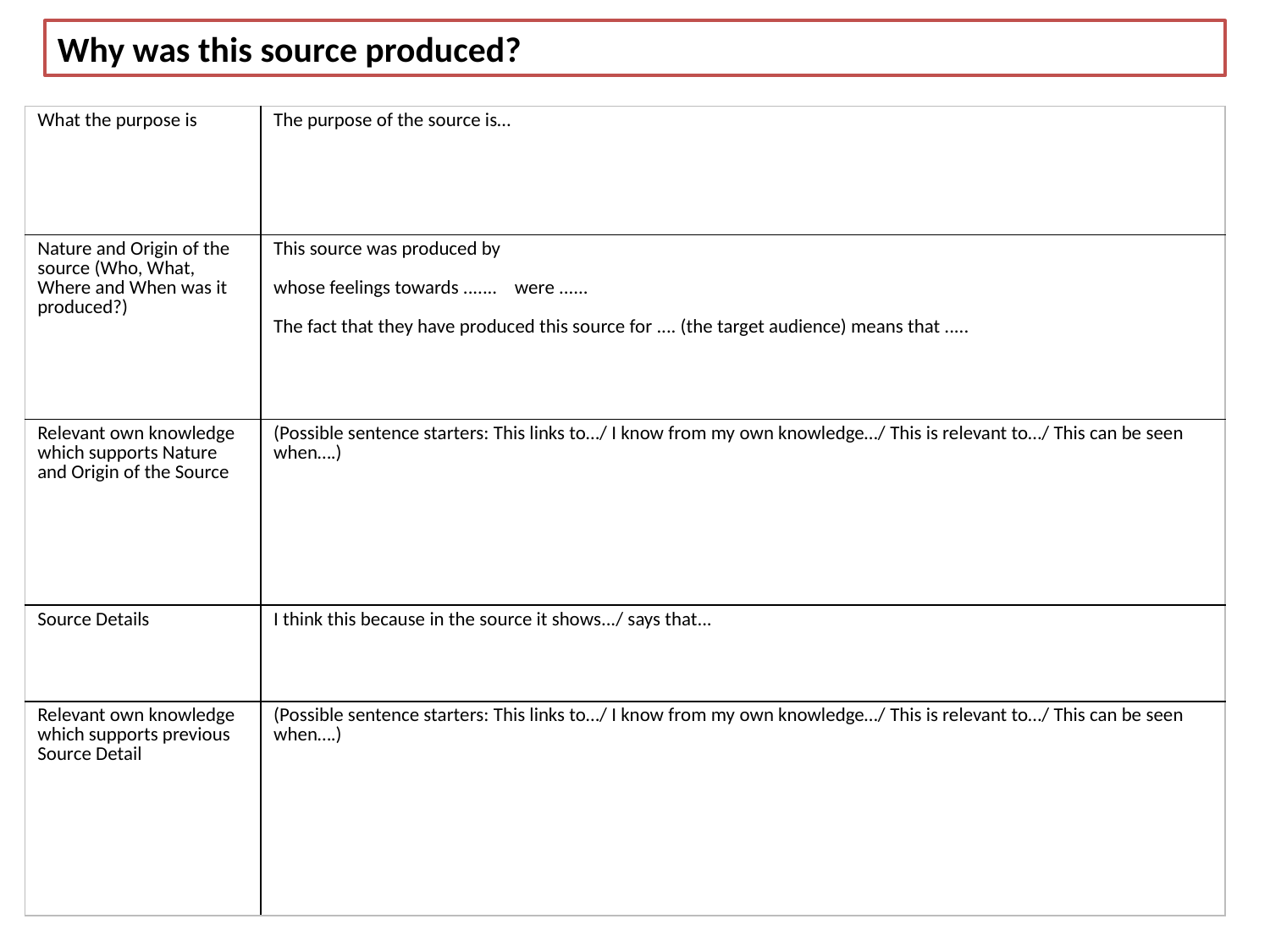

Why was this source produced?
| What the purpose is | The purpose of the source is… |
| --- | --- |
| Nature and Origin of the source (Who, What, Where and When was it produced?) | This source was produced by whose feelings towards ....... were ...... The fact that they have produced this source for .... (the target audience) means that ..... |
| Relevant own knowledge which supports Nature and Origin of the Source | (Possible sentence starters: This links to…/ I know from my own knowledge…/ This is relevant to…/ This can be seen when….) |
| Source Details | I think this because in the source it shows.../ says that... |
| Relevant own knowledge which supports previous Source Detail | (Possible sentence starters: This links to…/ I know from my own knowledge…/ This is relevant to…/ This can be seen when….) |